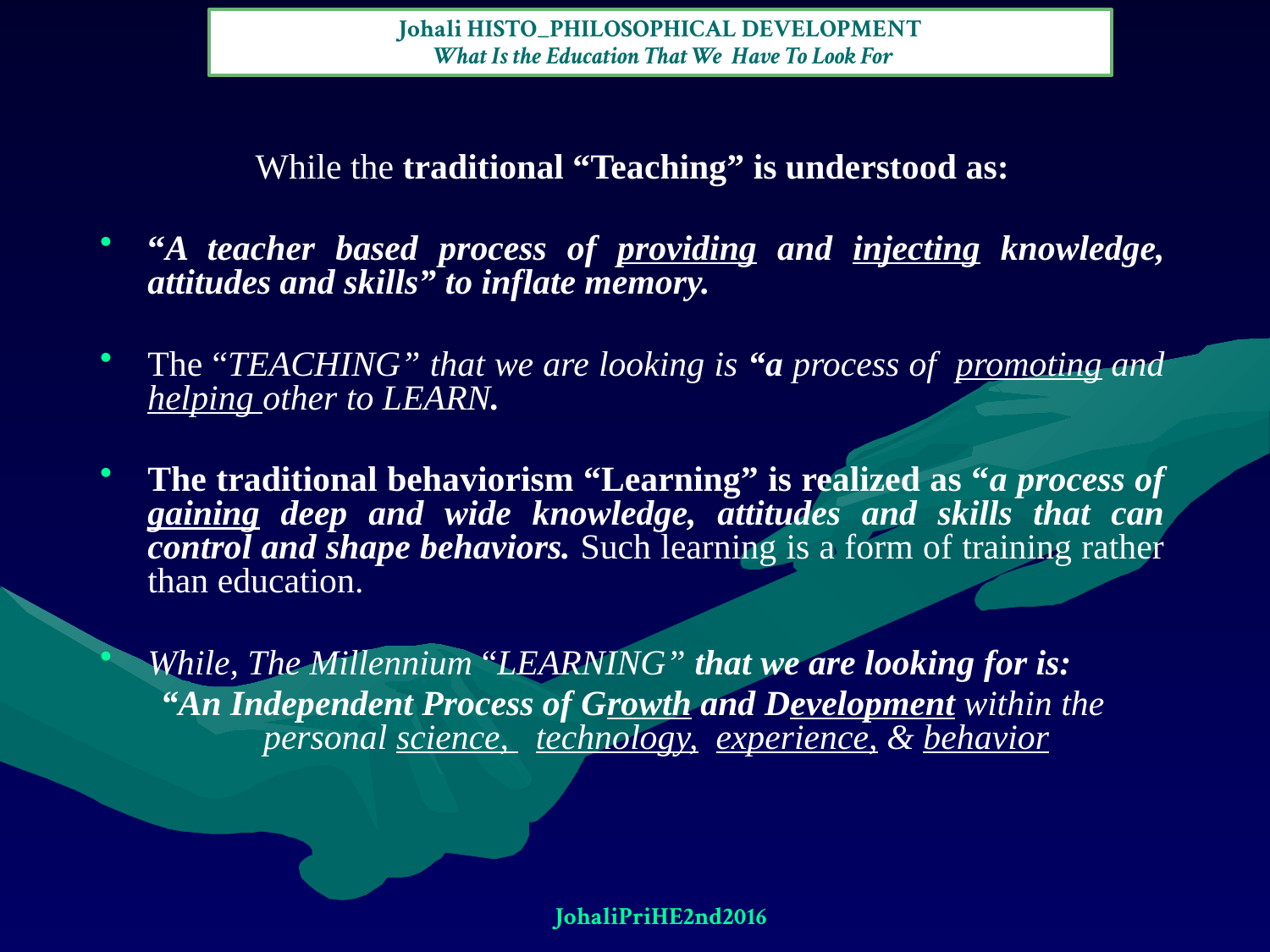

Johali HISTO_PHILOSOPHICAL DEVELOPMENT
What Is the Education That We  Have To Look For

While the traditional “Teaching” is understood as:

“A teacher based process of providing and injecting knowledge, attitudes and skills” to inflate memory.

The “TEACHING” that we are looking is “a process of  promoting and helping other to LEARN.

The traditional behaviorism “Learning” is realized as “a process of gaining deep and wide knowledge, attitudes and skills that can control and shape behaviors. Such learning is a form of training rather than education.

While, The Millennium “LEARNING” that we are looking for is:
“An Independent Process of Growth and Development within the personal science,   technology,  experience, & behavior
JohaliPriHE2nd2016